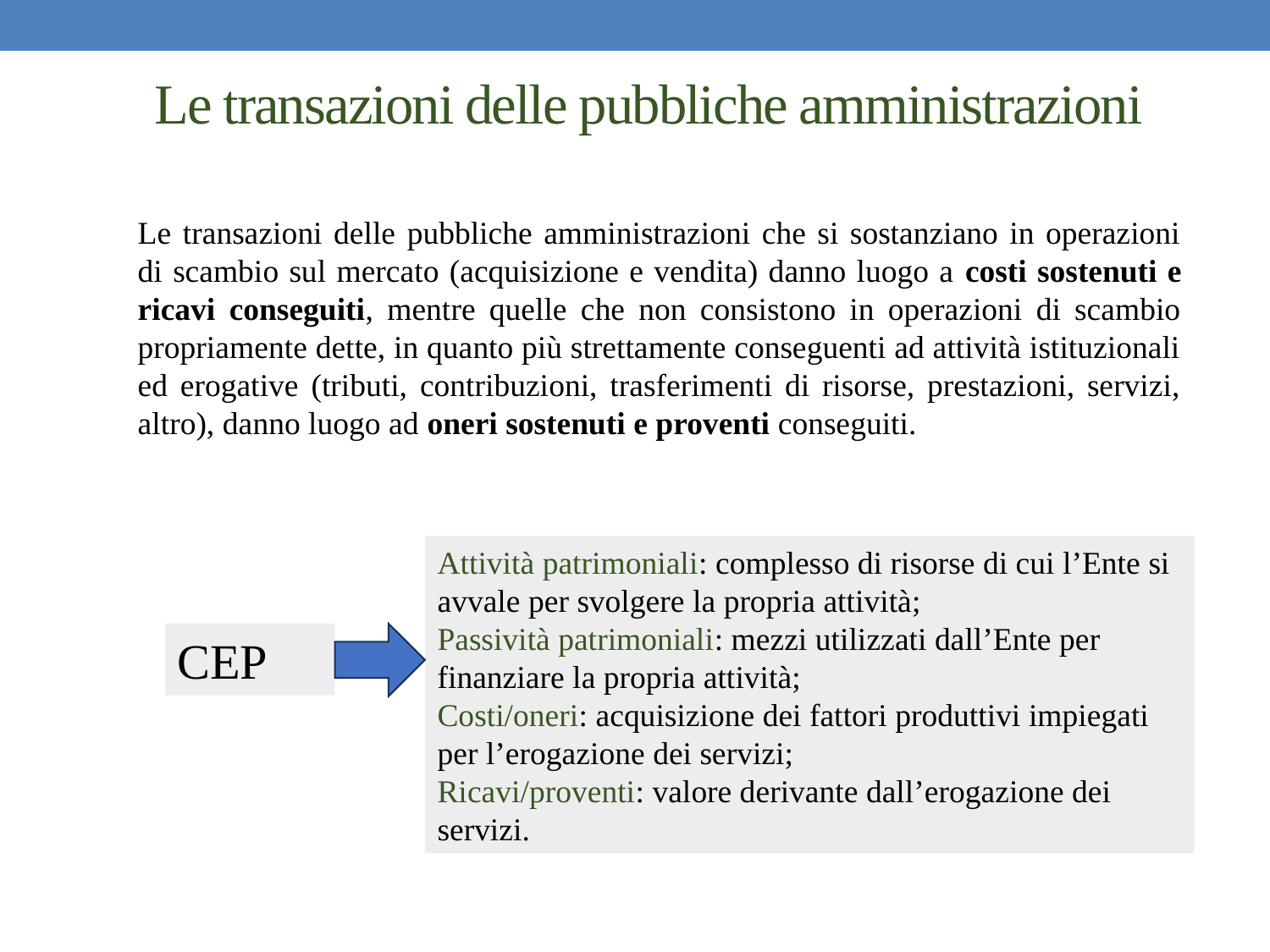

# Le transazioni delle pubbliche amministrazioni
Le transazioni delle pubbliche amministrazioni che si sostanziano in operazioni di scambio sul mercato (acquisizione e vendita) danno luogo a costi sostenuti e ricavi conseguiti, mentre quelle che non consistono in operazioni di scambio propriamente dette, in quanto più strettamente conseguenti ad attività istituzionali ed erogative (tributi, contribuzioni, trasferimenti di risorse, prestazioni, servizi, altro), danno luogo ad oneri sostenuti e proventi conseguiti.
Attività patrimoniali: complesso di risorse di cui l’Ente si avvale per svolgere la propria attività;
Passività patrimoniali: mezzi utilizzati dall’Ente per finanziare la propria attività;
Costi/oneri: acquisizione dei fattori produttivi impiegati per l’erogazione dei servizi;
Ricavi/proventi: valore derivante dall’erogazione dei servizi.
CEP